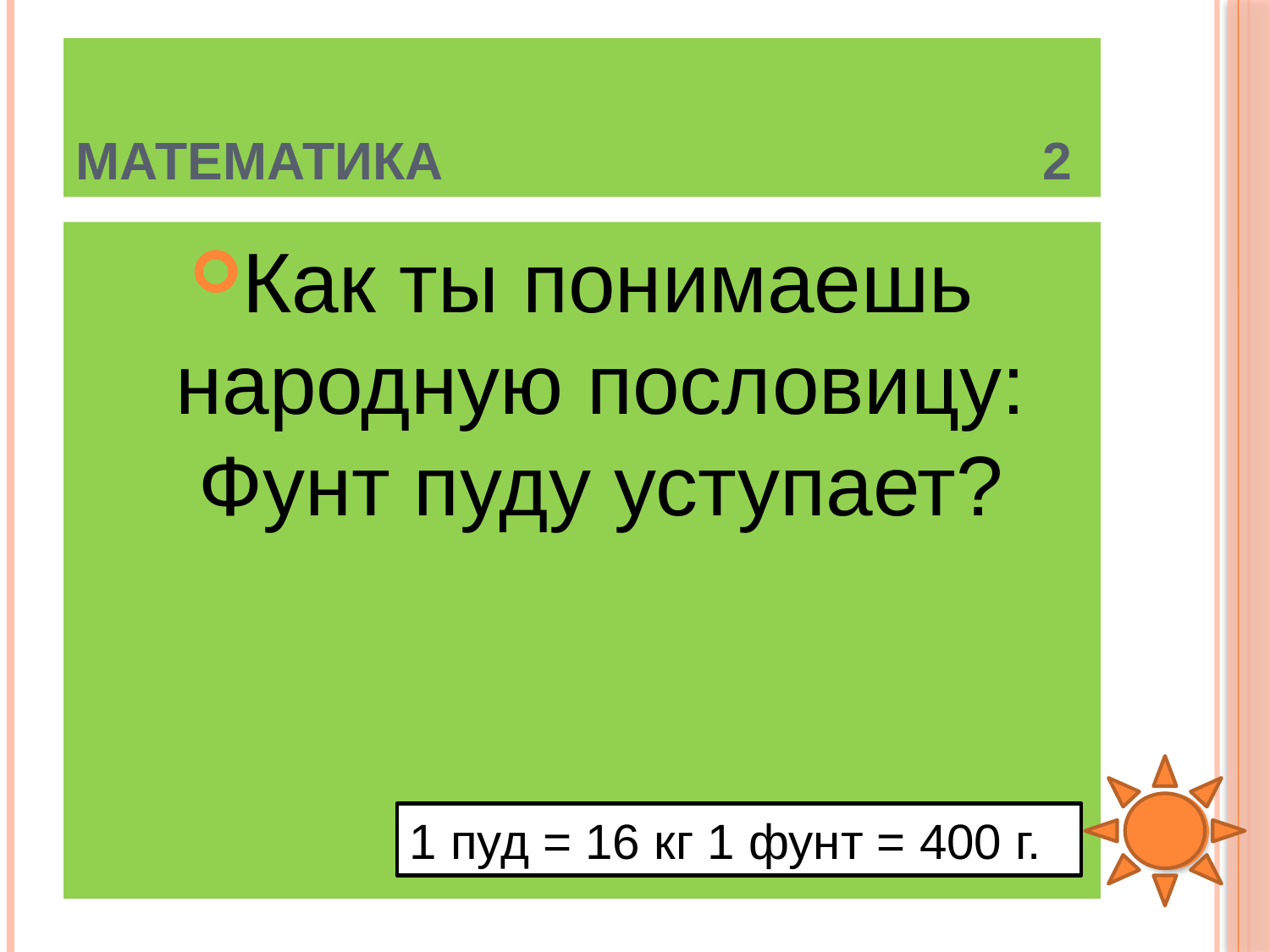

# Математика                                         2
Как ты понимаешь народную пословицу:
Фунт пуду уступает?

1 пуд = 16 кг 1 фунт = 400 г.